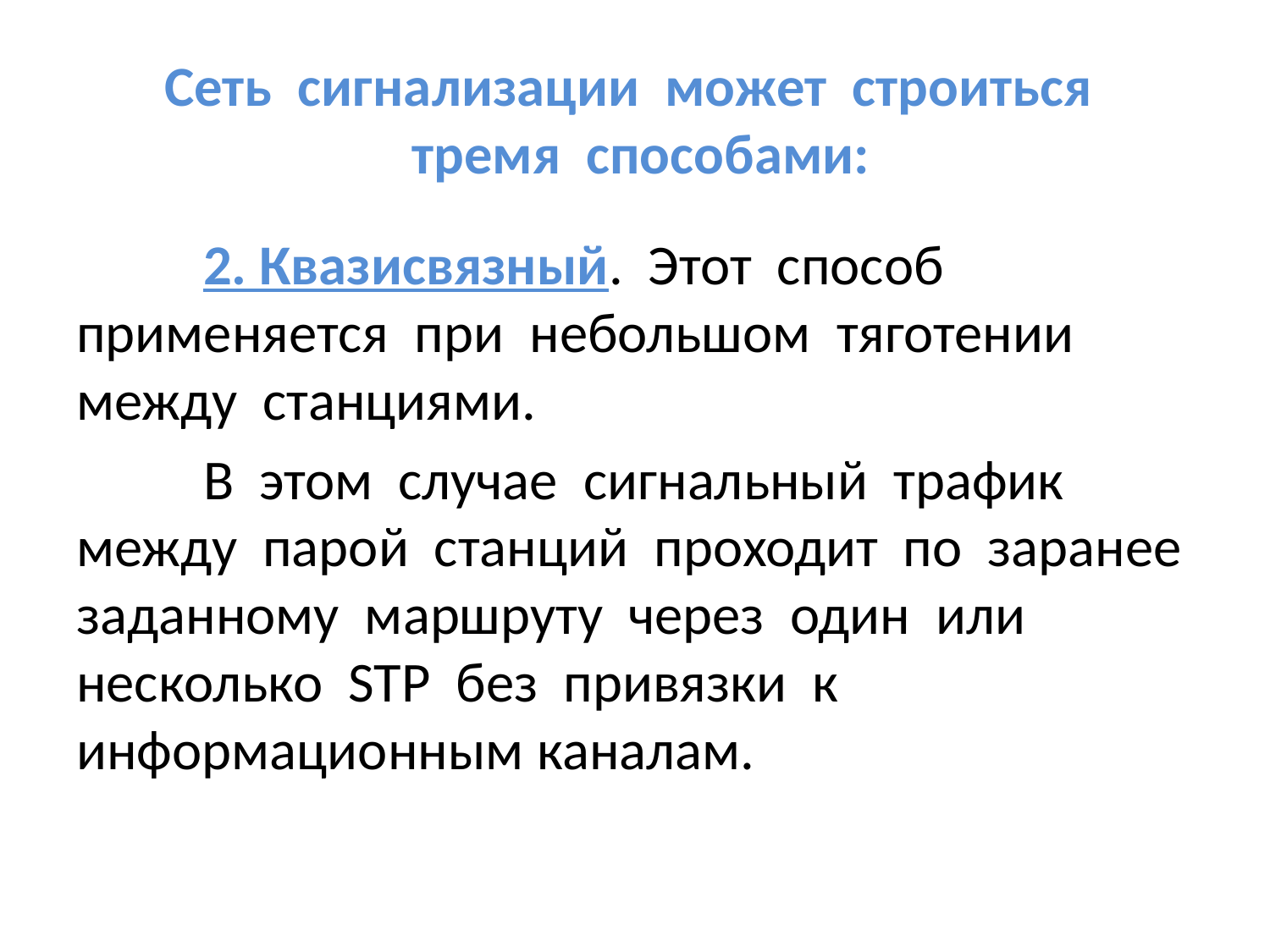

# Сеть  сигнализации  может  строиться тремя  способами:
	2. Квазисвязный.  Этот  способ применяется  при  небольшом  тяготении между  станциями.
	В  этом  случае  сигнальный  трафик между  парой  станций  проходит  по  заранее заданному  маршруту  через  один  или несколько  STP  без  привязки  к информационным каналам.